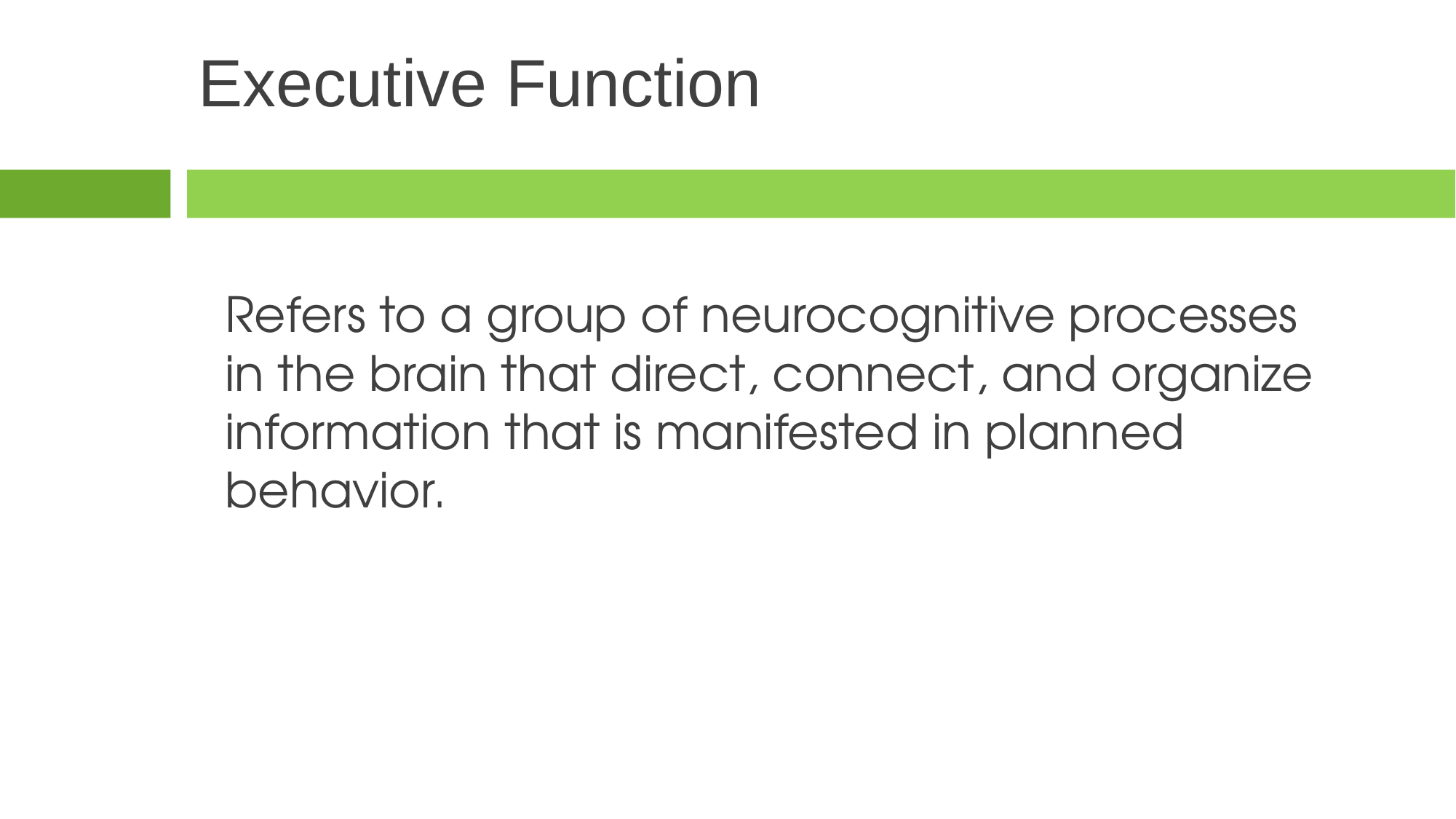

# Executive Function

Refers to a group of neurocognitive processes in the brain that direct, connect, and organize information that is manifested in planned behavior.